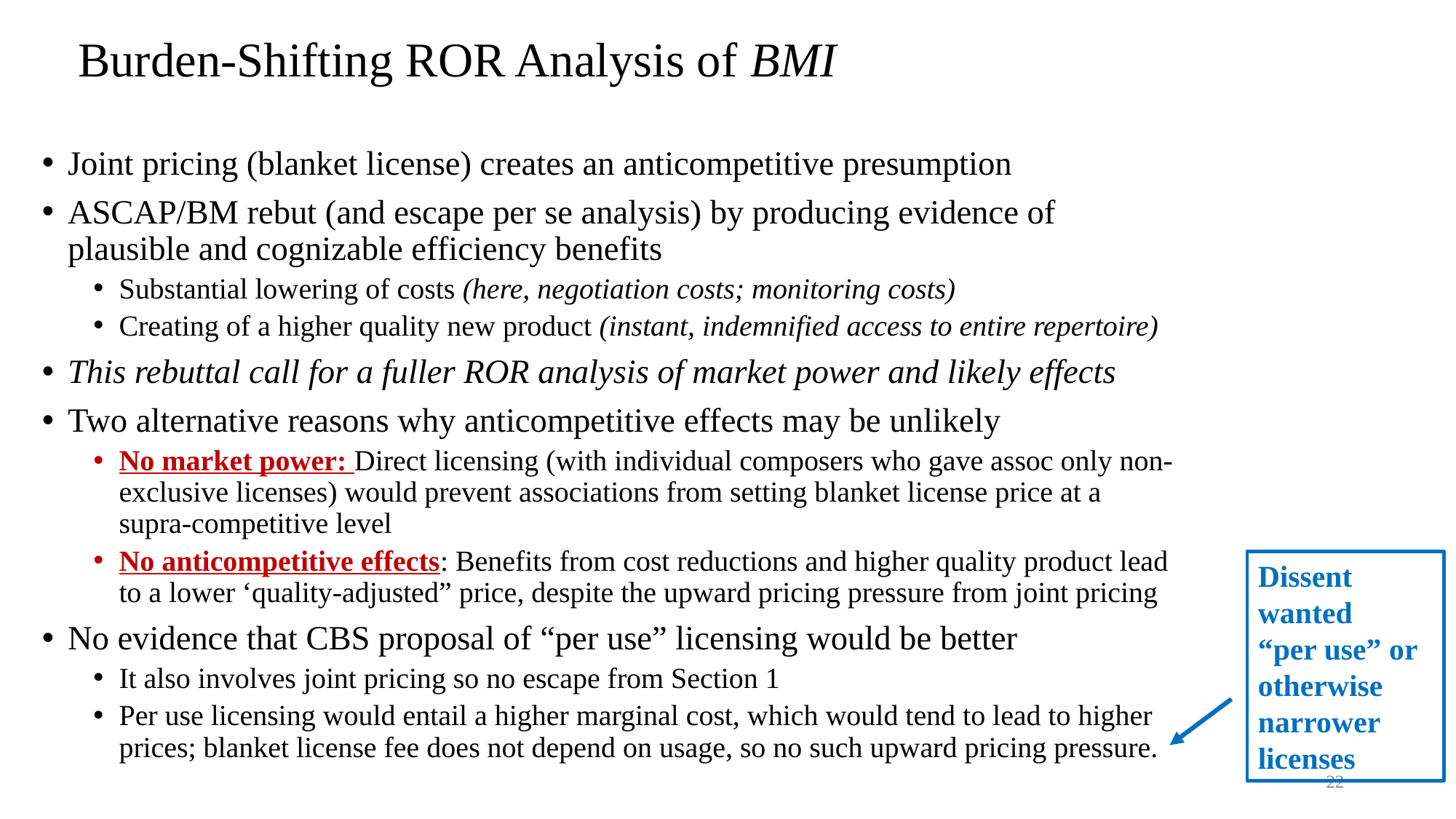

# Burden-Shifting ROR Analysis of BMI
Joint pricing (blanket license) creates an anticompetitive presumption
ASCAP/BM rebut (and escape per se analysis) by producing evidence of plausible and cognizable efficiency benefits
Substantial lowering of costs (here, negotiation costs; monitoring costs)
Creating of a higher quality new product (instant, indemnified access to entire repertoire)
This rebuttal call for a fuller ROR analysis of market power and likely effects
Two alternative reasons why anticompetitive effects may be unlikely
No market power: Direct licensing (with individual composers who gave assoc only non-exclusive licenses) would prevent associations from setting blanket license price at a supra-competitive level
No anticompetitive effects: Benefits from cost reductions and higher quality product lead to a lower ‘quality-adjusted” price, despite the upward pricing pressure from joint pricing
No evidence that CBS proposal of “per use” licensing would be better
It also involves joint pricing so no escape from Section 1
Per use licensing would entail a higher marginal cost, which would tend to lead to higher prices; blanket license fee does not depend on usage, so no such upward pricing pressure.

Dissent wanted
“per use” or otherwise narrower licenses
22